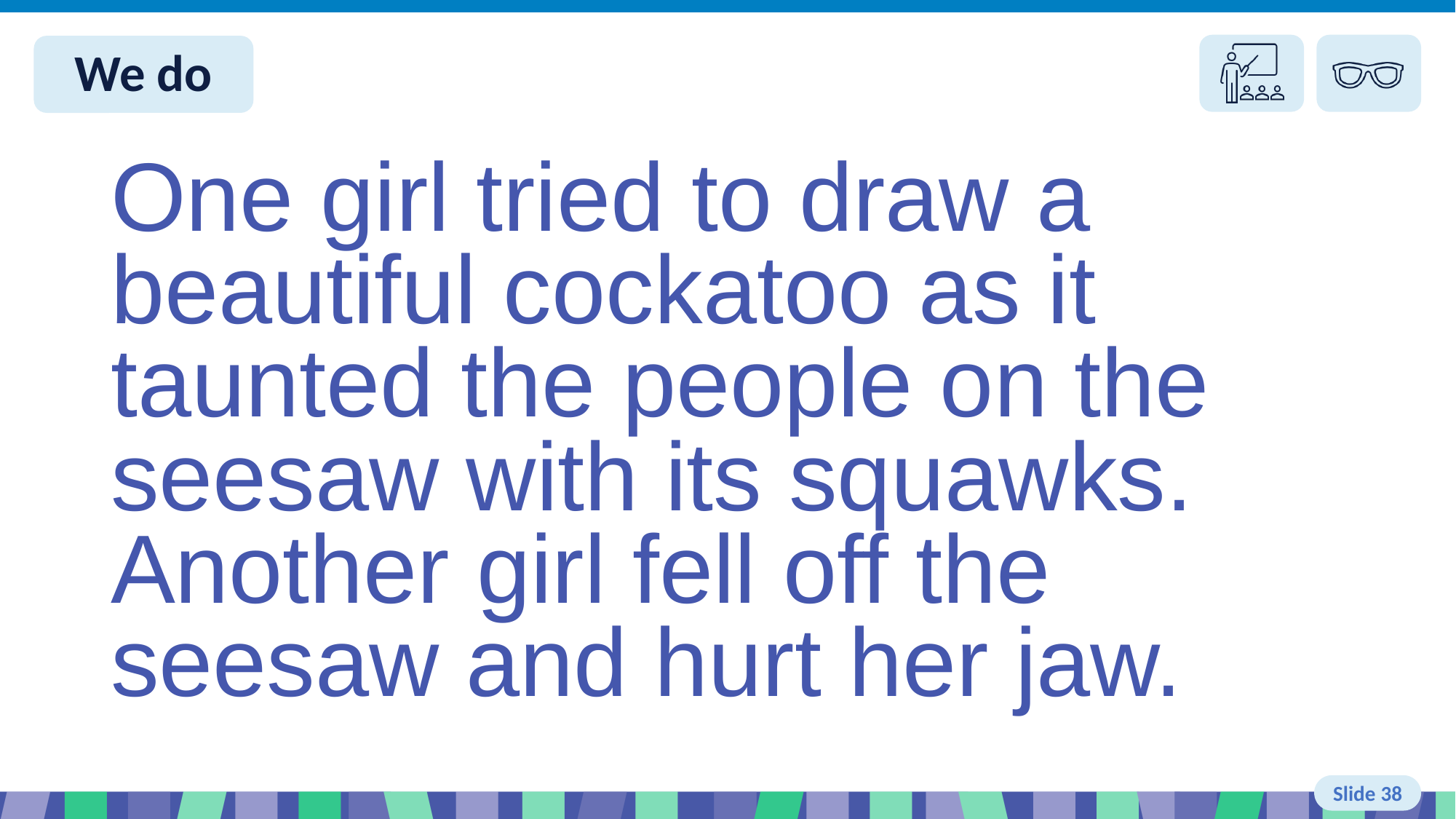

Slide 38 We do
One girl tried to draw a beautiful cockatoo as it taunted the people on the seesaw with its squawks. Another girl fell off the seesaw and hurt her jaw.